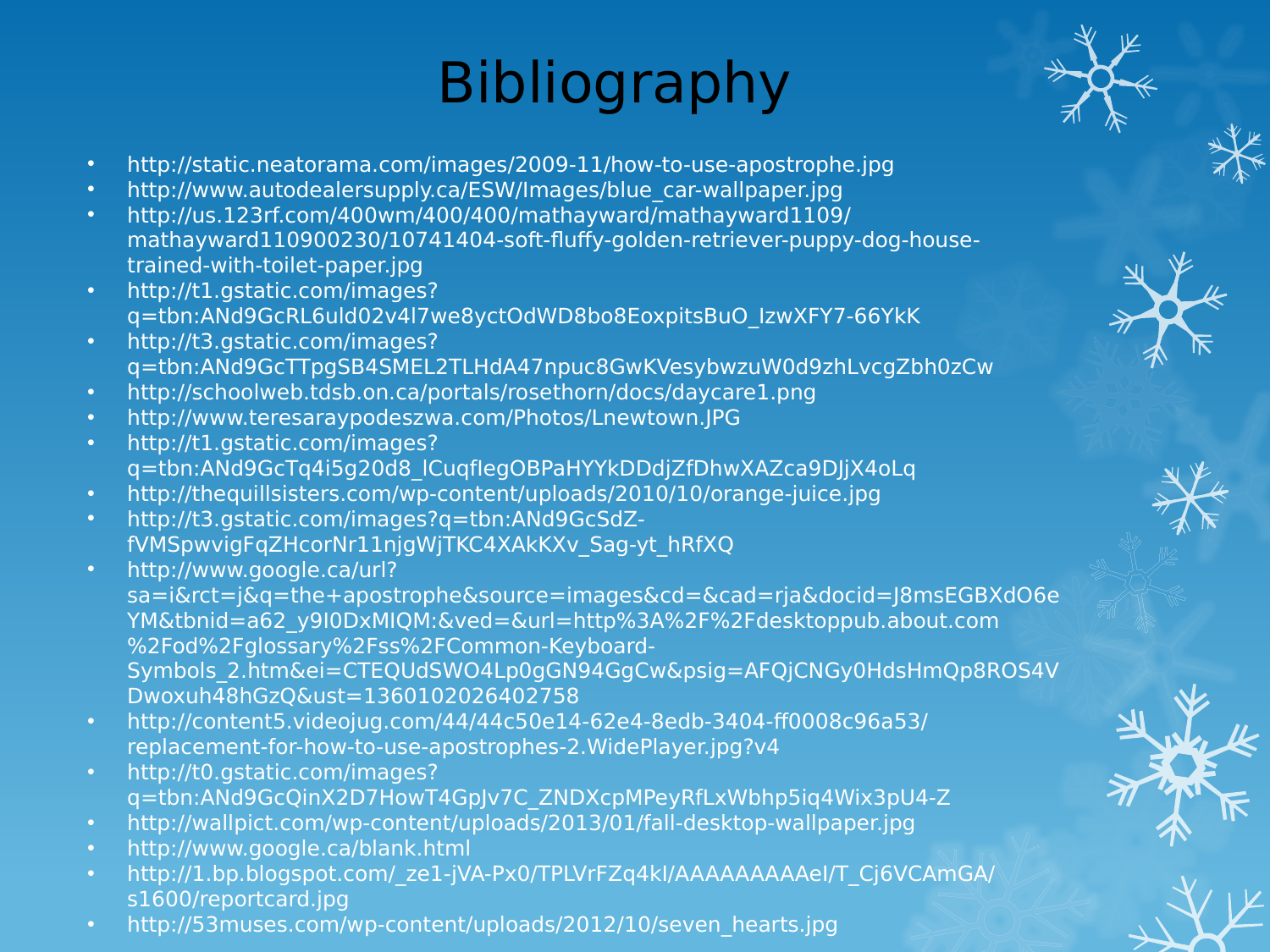

# Bibliography
http://static.neatorama.com/images/2009-11/how-to-use-apostrophe.jpg
http://www.autodealersupply.ca/ESW/Images/blue_car-wallpaper.jpg
http://us.123rf.com/400wm/400/400/mathayward/mathayward1109/mathayward110900230/10741404-soft-fluffy-golden-retriever-puppy-dog-house-trained-with-toilet-paper.jpg
http://t1.gstatic.com/images?q=tbn:ANd9GcRL6uld02v4l7we8yctOdWD8bo8EoxpitsBuO_IzwXFY7-66YkK
http://t3.gstatic.com/images?q=tbn:ANd9GcTTpgSB4SMEL2TLHdA47npuc8GwKVesybwzuW0d9zhLvcgZbh0zCw
http://schoolweb.tdsb.on.ca/portals/rosethorn/docs/daycare1.png
http://www.teresaraypodeszwa.com/Photos/Lnewtown.JPG
http://t1.gstatic.com/images?q=tbn:ANd9GcTq4i5g20d8_lCuqfIegOBPaHYYkDDdjZfDhwXAZca9DJjX4oLq
http://thequillsisters.com/wp-content/uploads/2010/10/orange-juice.jpg
http://t3.gstatic.com/images?q=tbn:ANd9GcSdZ-fVMSpwvigFqZHcorNr11njgWjTKC4XAkKXv_Sag-yt_hRfXQ
http://www.google.ca/url?sa=i&rct=j&q=the+apostrophe&source=images&cd=&cad=rja&docid=J8msEGBXdO6eYM&tbnid=a62_y9I0DxMIQM:&ved=&url=http%3A%2F%2Fdesktoppub.about.com%2Fod%2Fglossary%2Fss%2FCommon-Keyboard-Symbols_2.htm&ei=CTEQUdSWO4Lp0gGN94GgCw&psig=AFQjCNGy0HdsHmQp8ROS4VDwoxuh48hGzQ&ust=1360102026402758
http://content5.videojug.com/44/44c50e14-62e4-8edb-3404-ff0008c96a53/replacement-for-how-to-use-apostrophes-2.WidePlayer.jpg?v4
http://t0.gstatic.com/images?q=tbn:ANd9GcQinX2D7HowT4GpJv7C_ZNDXcpMPeyRfLxWbhp5iq4Wix3pU4-Z
http://wallpict.com/wp-content/uploads/2013/01/fall-desktop-wallpaper.jpg
http://www.google.ca/blank.html
http://1.bp.blogspot.com/_ze1-jVA-Px0/TPLVrFZq4kI/AAAAAAAAAeI/T_Cj6VCAmGA/s1600/reportcard.jpg
http://53muses.com/wp-content/uploads/2012/10/seven_hearts.jpg